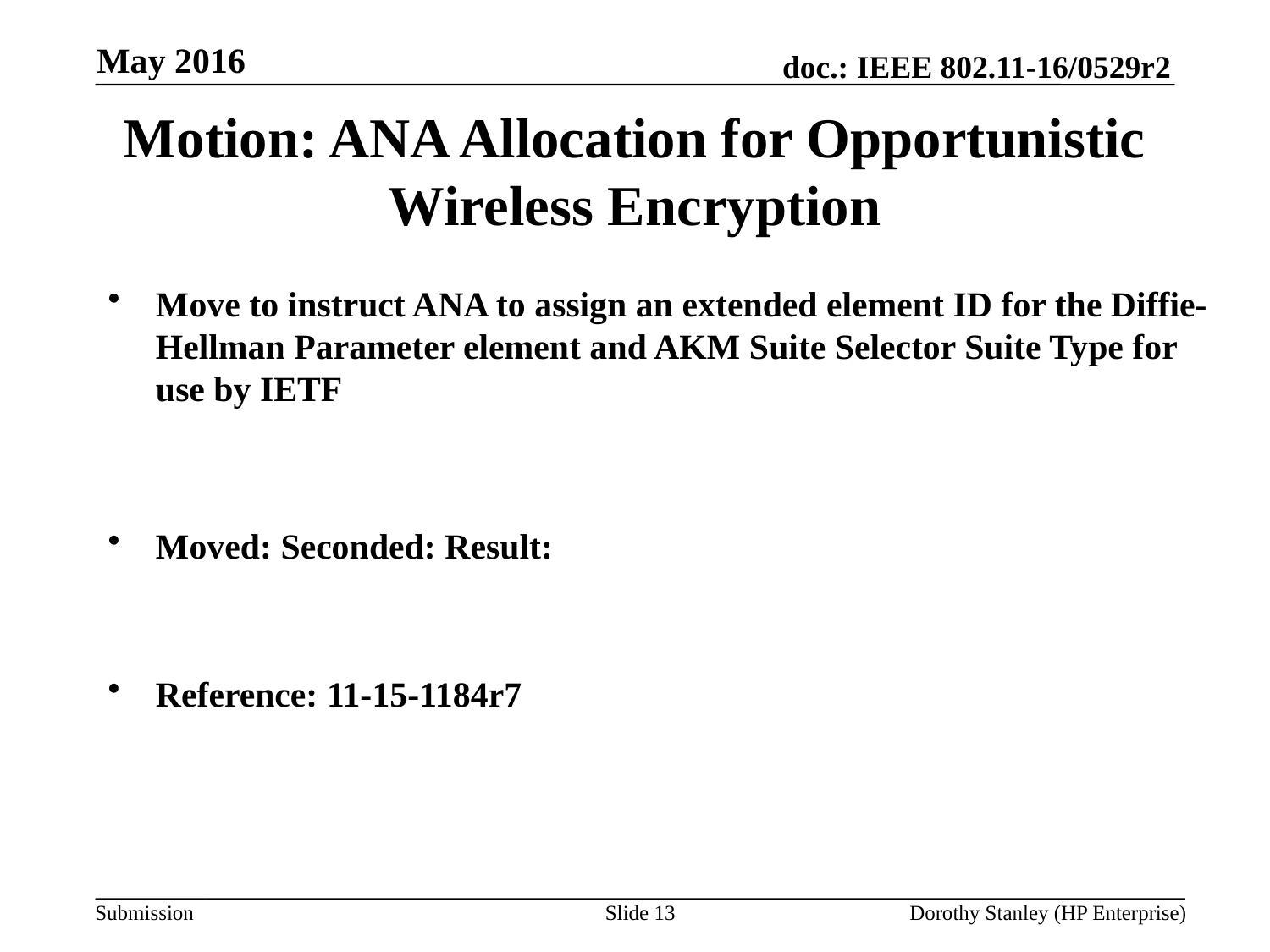

May 2016
# Motion: ANA Allocation for Opportunistic Wireless Encryption
Move to instruct ANA to assign an extended element ID for the Diffie-Hellman Parameter element and AKM Suite Selector Suite Type for use by IETF

Moved: Seconded: Result:

Reference: 11-15-1184r7

Slide 13
Dorothy Stanley (HP Enterprise)